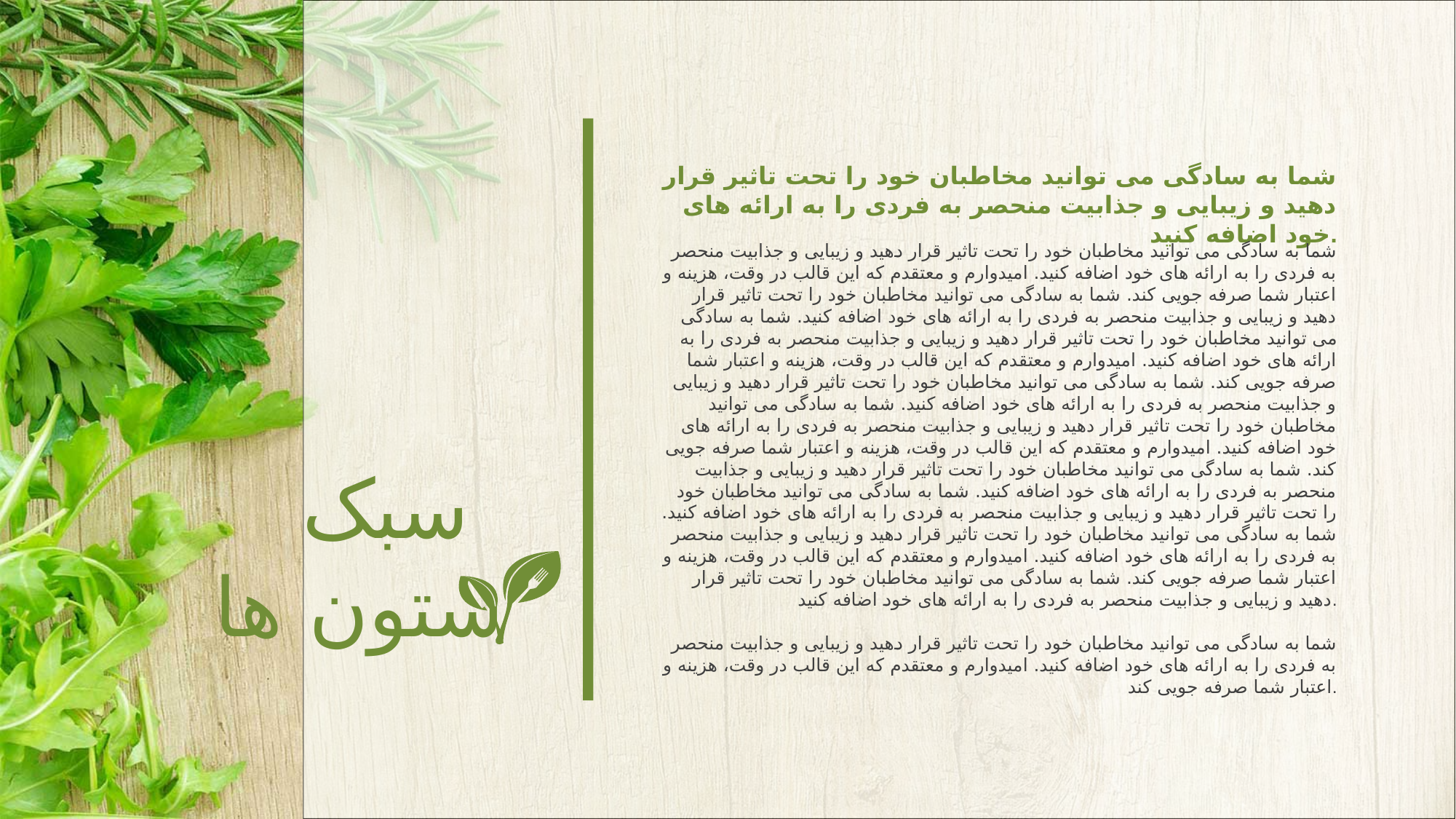

شما به سادگی می توانید مخاطبان خود را تحت تاثیر قرار دهید و زیبایی و جذابیت منحصر به فردی را به ارائه های خود اضافه کنید.
شما به سادگی می توانید مخاطبان خود را تحت تاثیر قرار دهید و زیبایی و جذابیت منحصر به فردی را به ارائه های خود اضافه کنید. امیدوارم و معتقدم که این قالب در وقت، هزینه و اعتبار شما صرفه جویی کند. شما به سادگی می توانید مخاطبان خود را تحت تاثیر قرار دهید و زیبایی و جذابیت منحصر به فردی را به ارائه های خود اضافه کنید. شما به سادگی می توانید مخاطبان خود را تحت تاثیر قرار دهید و زیبایی و جذابیت منحصر به فردی را به ارائه های خود اضافه کنید. امیدوارم و معتقدم که این قالب در وقت، هزینه و اعتبار شما صرفه جویی کند. شما به سادگی می توانید مخاطبان خود را تحت تاثیر قرار دهید و زیبایی و جذابیت منحصر به فردی را به ارائه های خود اضافه کنید. شما به سادگی می توانید مخاطبان خود را تحت تاثیر قرار دهید و زیبایی و جذابیت منحصر به فردی را به ارائه های خود اضافه کنید. امیدوارم و معتقدم که این قالب در وقت، هزینه و اعتبار شما صرفه جویی کند. شما به سادگی می توانید مخاطبان خود را تحت تاثیر قرار دهید و زیبایی و جذابیت منحصر به فردی را به ارائه های خود اضافه کنید. شما به سادگی می توانید مخاطبان خود را تحت تاثیر قرار دهید و زیبایی و جذابیت منحصر به فردی را به ارائه های خود اضافه کنید. شما به سادگی می توانید مخاطبان خود را تحت تاثیر قرار دهید و زیبایی و جذابیت منحصر به فردی را به ارائه های خود اضافه کنید. امیدوارم و معتقدم که این قالب در وقت، هزینه و اعتبار شما صرفه جویی کند. شما به سادگی می توانید مخاطبان خود را تحت تاثیر قرار دهید و زیبایی و جذابیت منحصر به فردی را به ارائه های خود اضافه کنید.

شما به سادگی می توانید مخاطبان خود را تحت تاثیر قرار دهید و زیبایی و جذابیت منحصر به فردی را به ارائه های خود اضافه کنید. امیدوارم و معتقدم که این قالب در وقت، هزینه و اعتبار شما صرفه جویی کند.
سبک
ستون ها